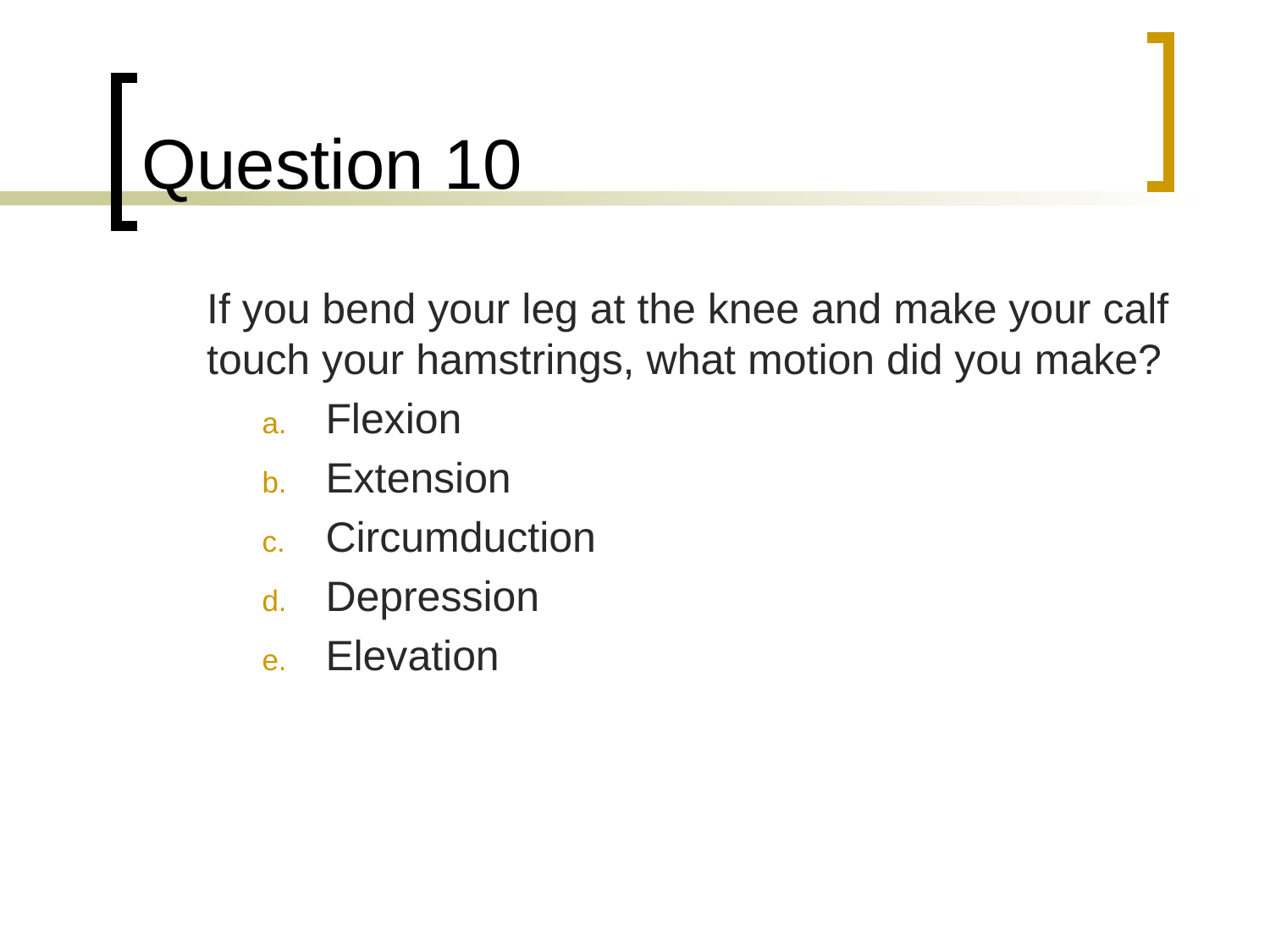

# Question 10
	If you bend your leg at the knee and make your calf touch your hamstrings, what motion did you make?
Flexion
Extension
Circumduction
Depression
Elevation